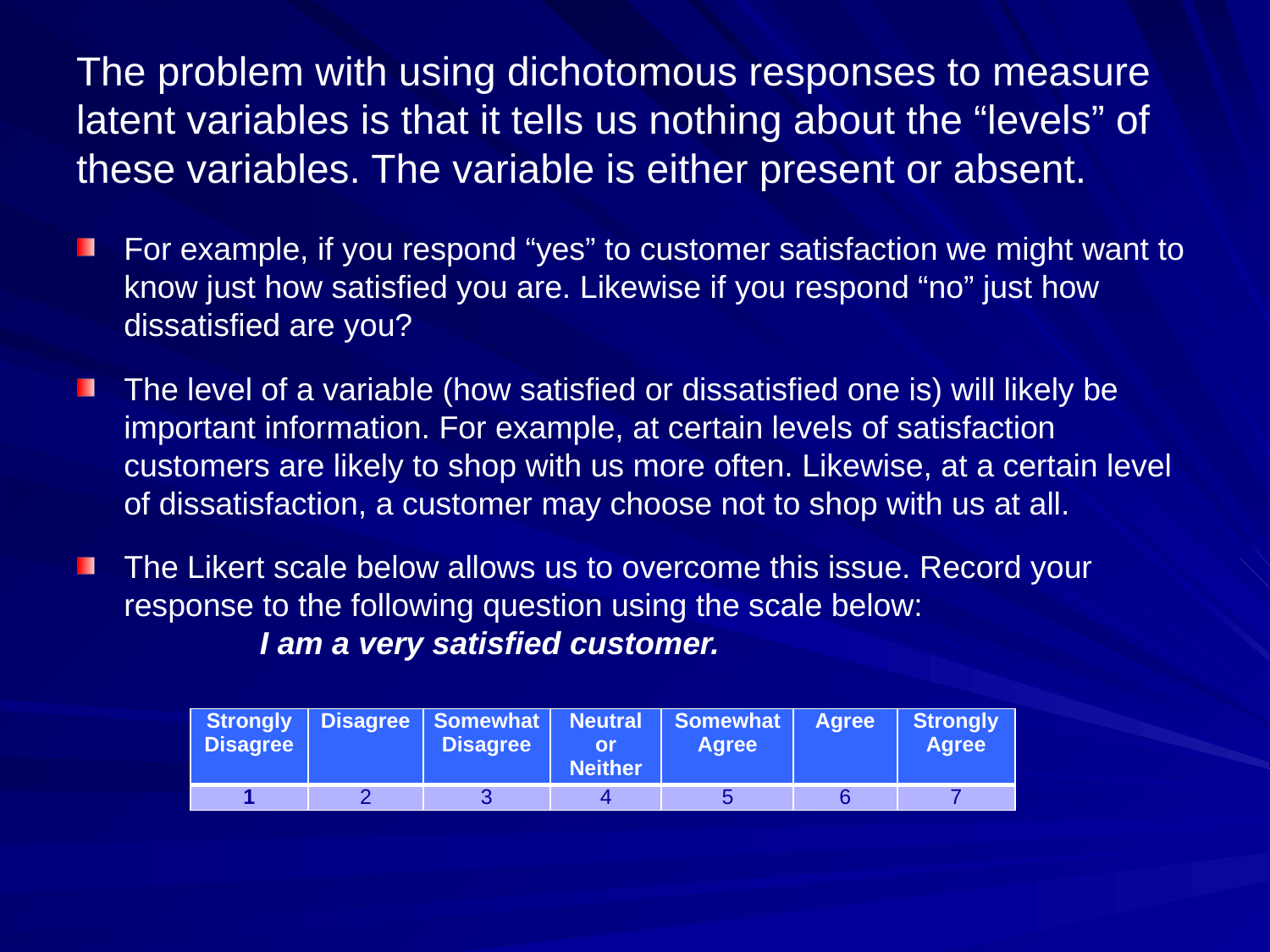

# The problem with using dichotomous responses to measure latent variables is that it tells us nothing about the “levels” of these variables. The variable is either present or absent.
For example, if you respond “yes” to customer satisfaction we might want to know just how satisfied you are. Likewise if you respond “no” just how dissatisfied are you?

The level of a variable (how satisfied or dissatisfied one is) will likely be important information. For example, at certain levels of satisfaction customers are likely to shop with us more often. Likewise, at a certain level of dissatisfaction, a customer may choose not to shop with us at all.

The Likert scale below allows us to overcome this issue. Record your response to the following question using the scale below:          			 I am a very satisfied customer.
| Strongly Disagree | Disagree | Somewhat Disagree | Neutral or Neither | Somewhat Agree | Agree | Strongly Agree |
| --- | --- | --- | --- | --- | --- | --- |
| 1 | 2 | 3 | 4 | 5 | 6 | 7 |